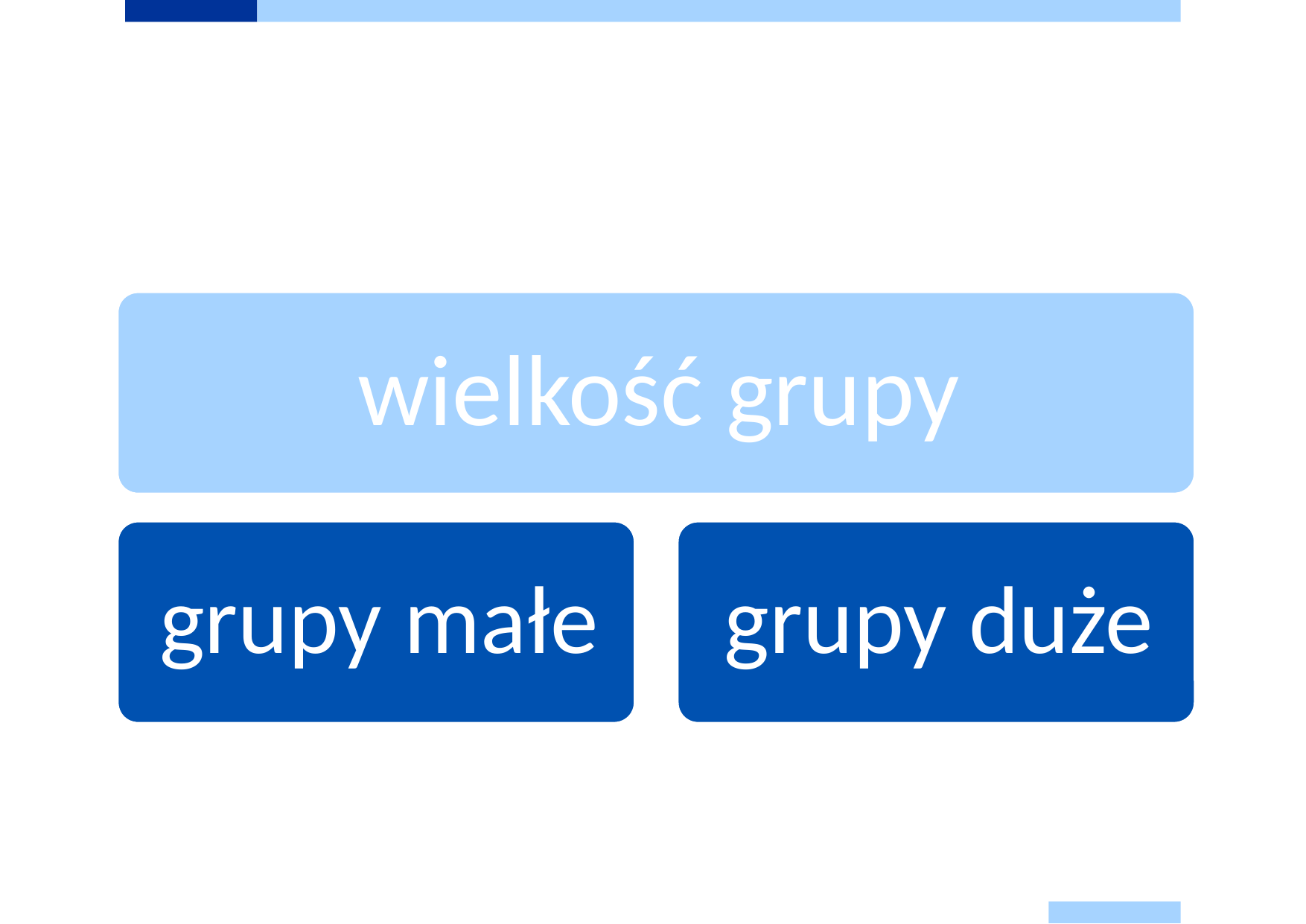

#
wielkość grupy
grupy małe
grupy duże